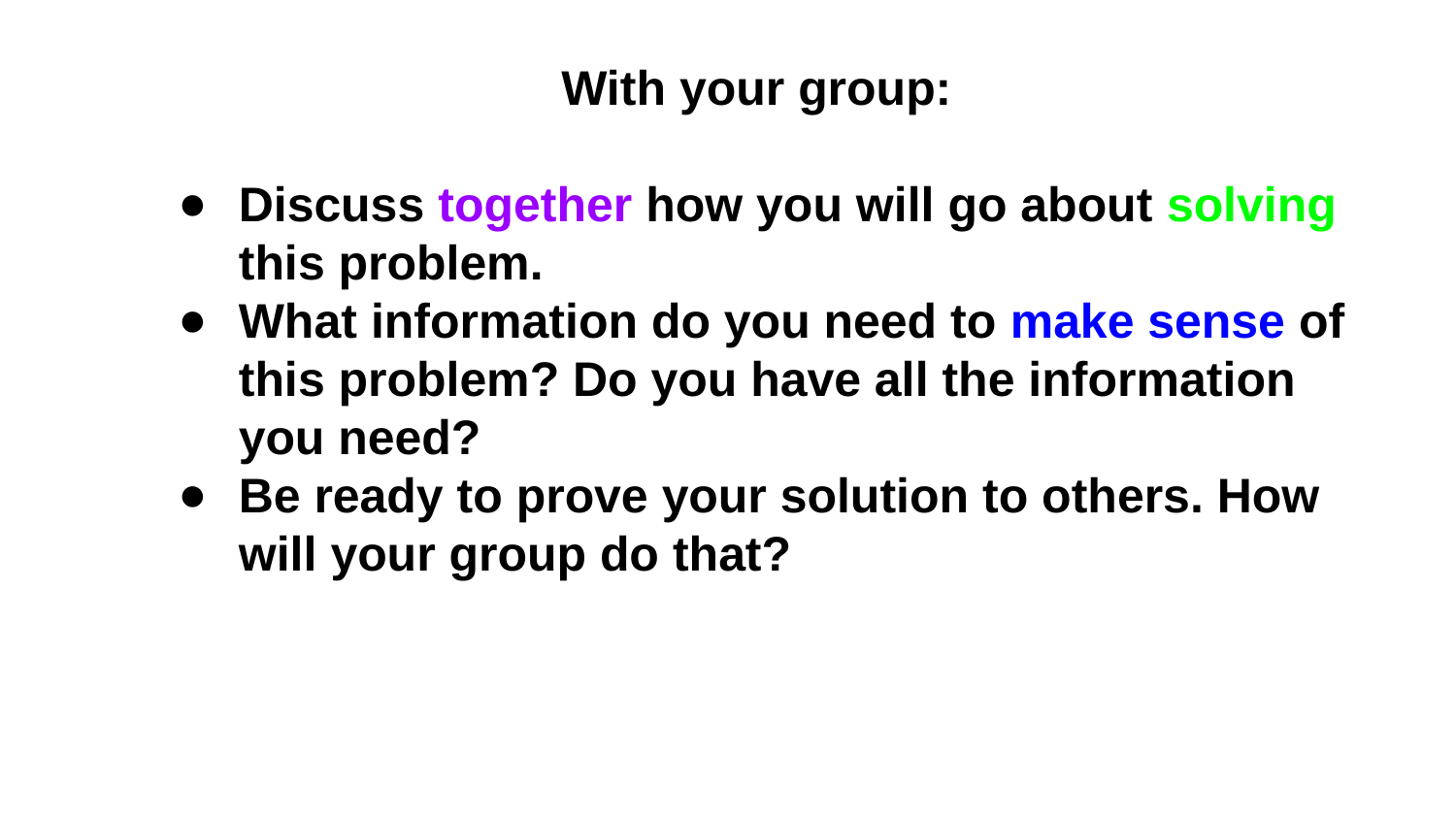

With your group:

Discuss together how you will go about solving this problem.
What information do you need to make sense of this problem? Do you have all the information you need?
Be ready to prove your solution to others. How will your group do that?